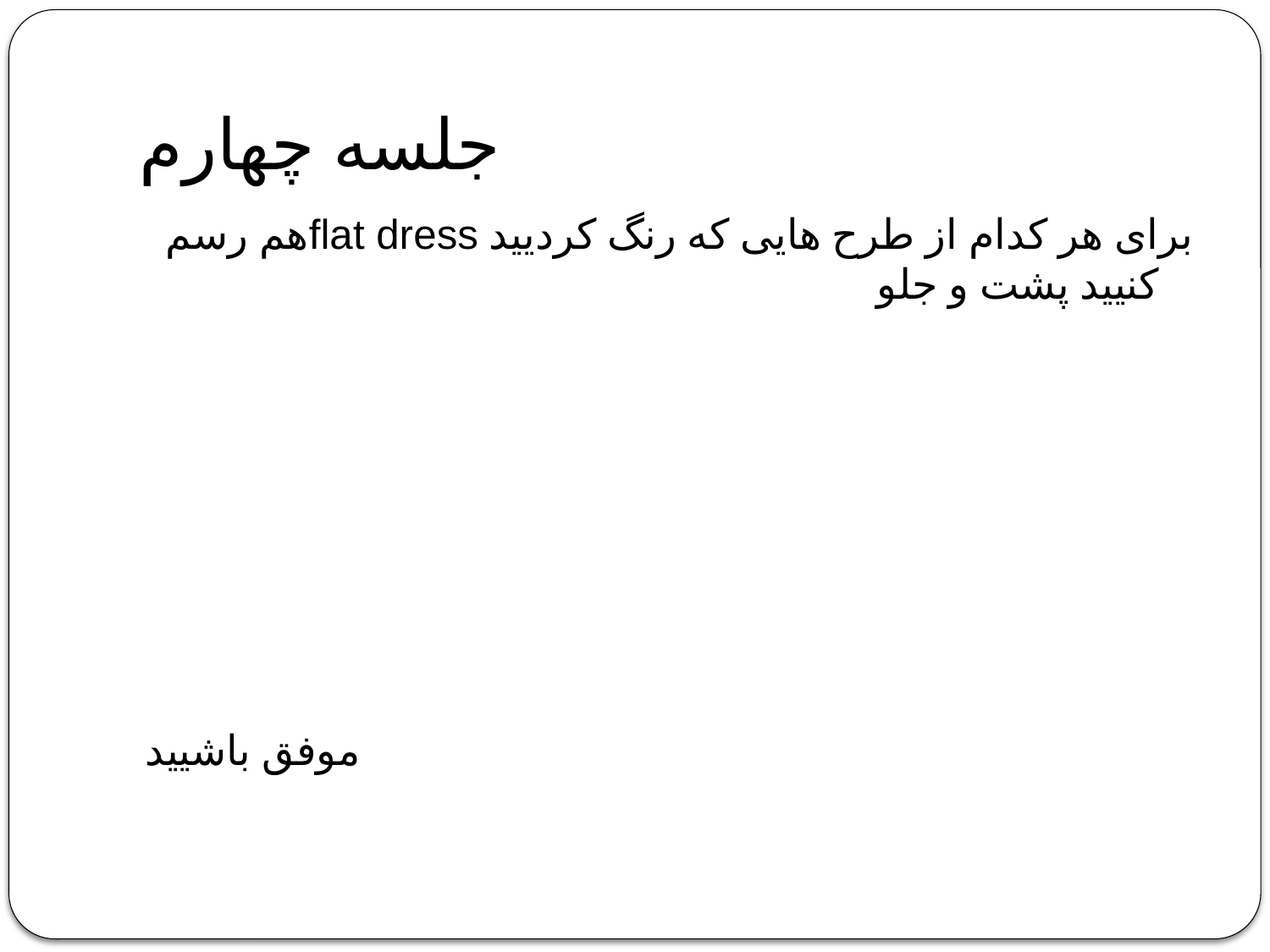

# جلسه چهارم
برای هر کدام از طرح هایی که رنگ کردیید flat dressهم رسم کنیید پشت و جلو

                                                                                                                                                                            موفق باشیید